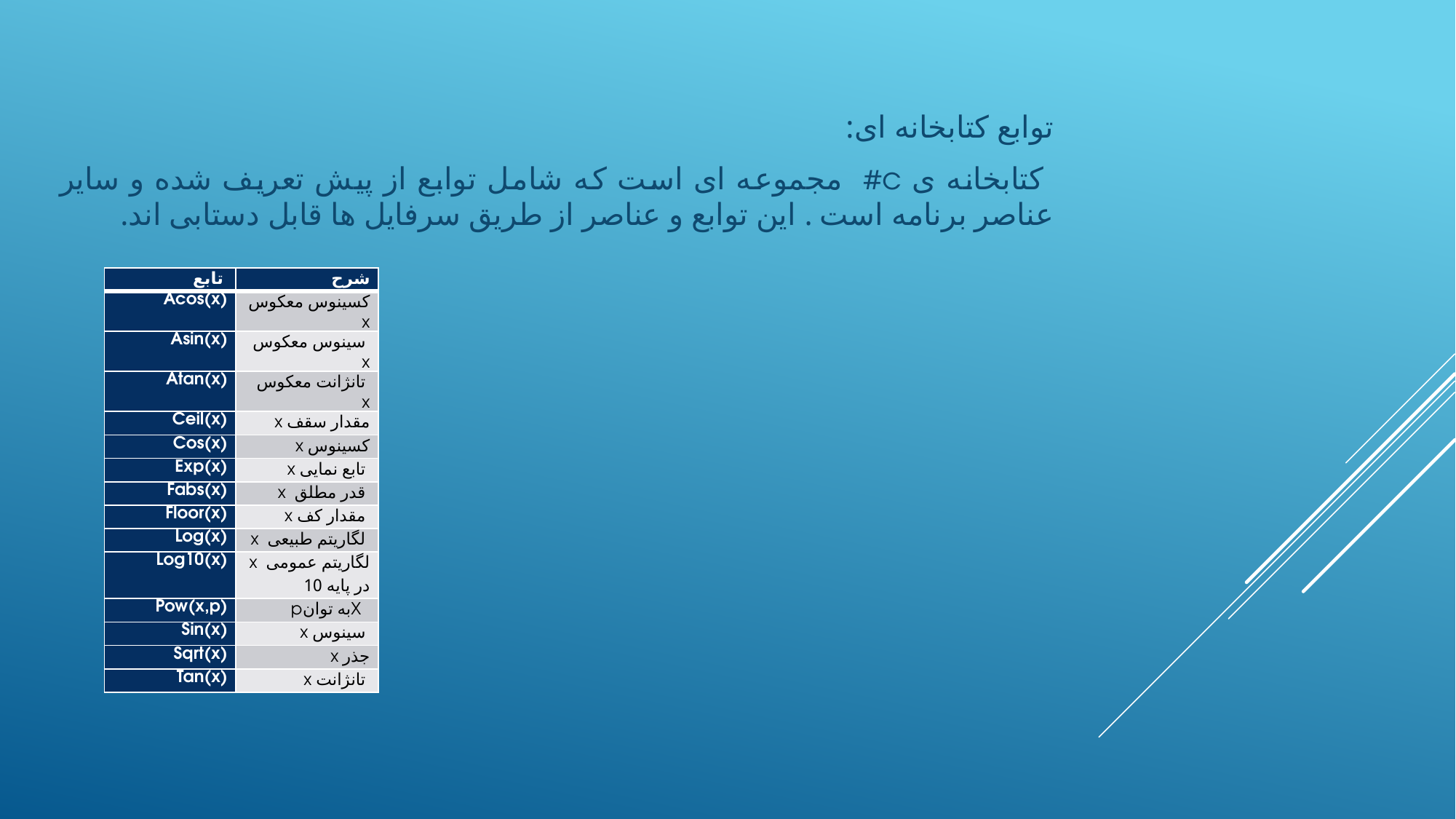

توابع کتابخانه ای:
 کتابخانه ی c#  مجموعه ای است که شامل توابع از پیش تعریف شده و سایر عناصر برنامه است . این توابع و عناصر از طریق سرفایل ها قابل دستابی اند.

| تابع | شرح |
| --- | --- |
| Acos(x) | کسینوس معکوس x |
| Asin(x) | سینوس معکوس x |
| Atan(x) | تانژانت معکوس x |
| Ceil(x) | مقدار سقف x |
| Cos(x) | کسینوس x |
| Exp(x) | تابع نمایی x |
| Fabs(x) | قدر مطلق x |
| Floor(x) | مقدار کف x |
| Log(x) | لگاریتم طبیعی x |
| Log10(x) | لگاریتم عمومی x در پایه 10 |
| Pow(x,p) | Xبه توانp |
| Sin(x) | سینوس x |
| Sqrt(x) | جذر x |
| Tan(x) | تانژانت x |